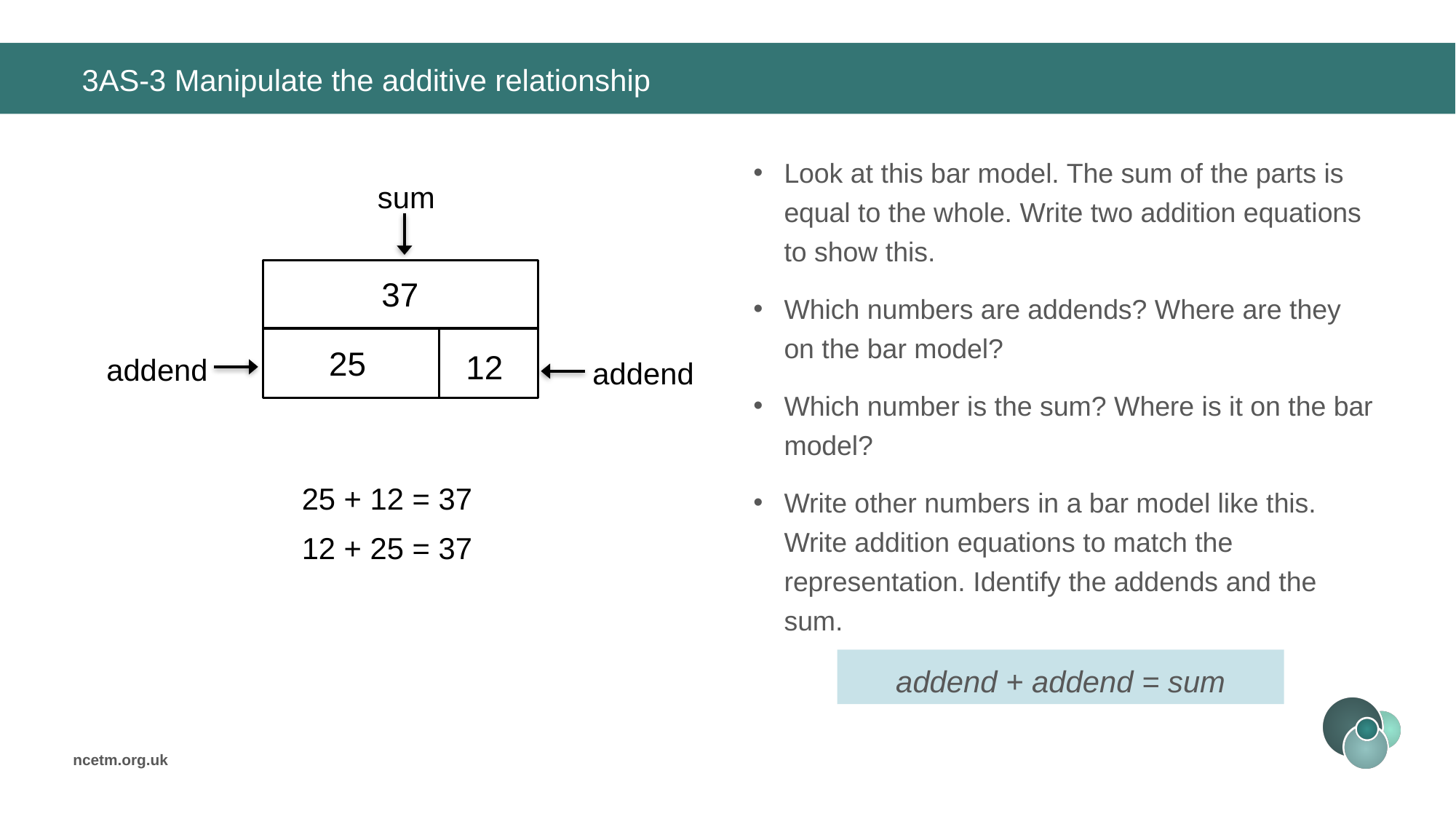

# 3AS-3 Manipulate the additive relationship
Look at this bar model. The sum of the parts is equal to the whole. Write two addition equations to show this.
Which numbers are addends? Where are they on the bar model?
Which number is the sum? Where is it on the bar model?
Write other numbers in a bar model like this. Write addition equations to match the representation. Identify the addends and the sum.

sum

37
25
12
addend
addend
25 + 12 = 37
12 + 25 = 37
addend + addend = sum